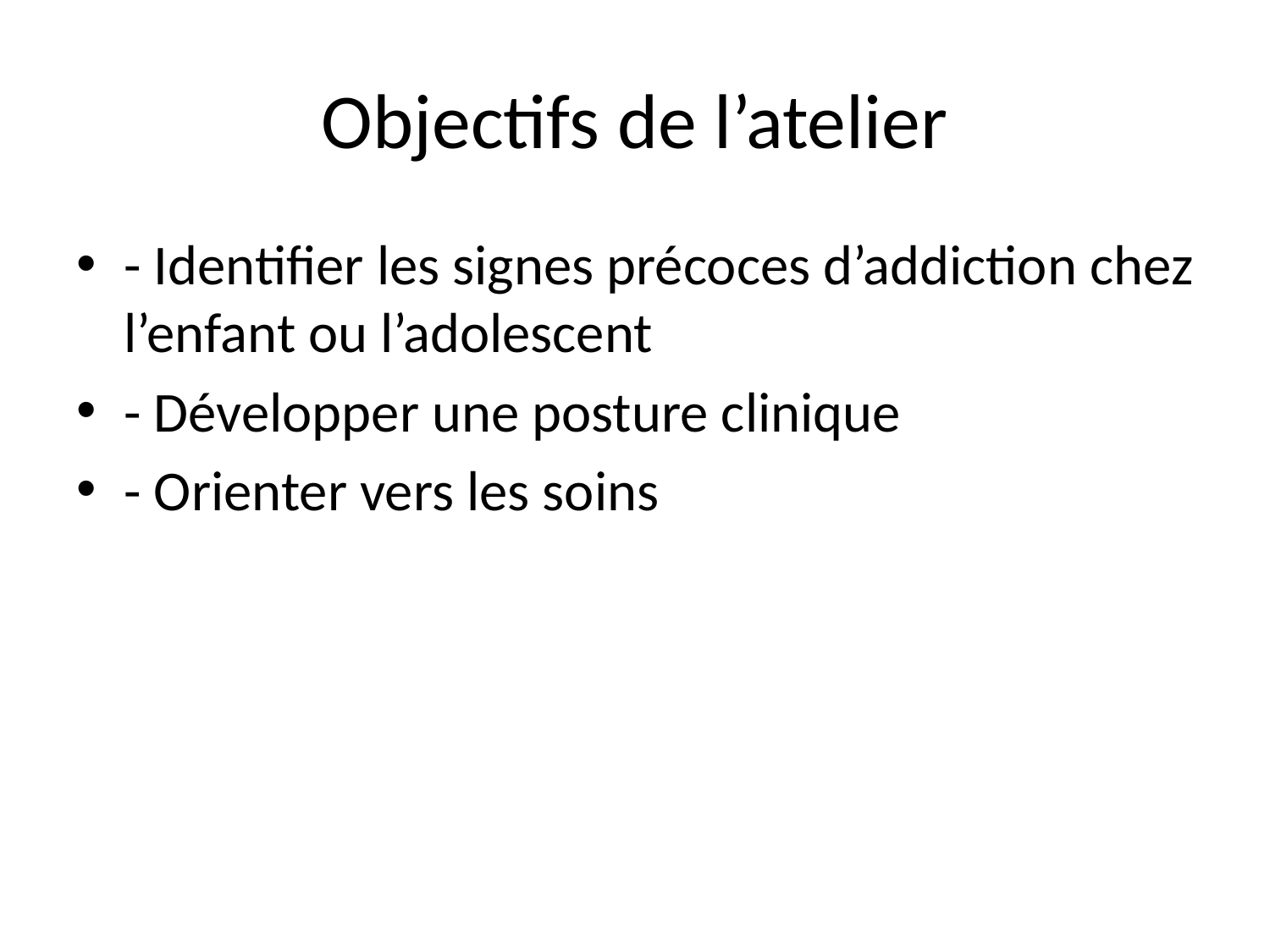

# Objectifs de l’atelier
- Identifier les signes précoces d’addiction chez l’enfant ou l’adolescent
- Développer une posture clinique
- Orienter vers les soins